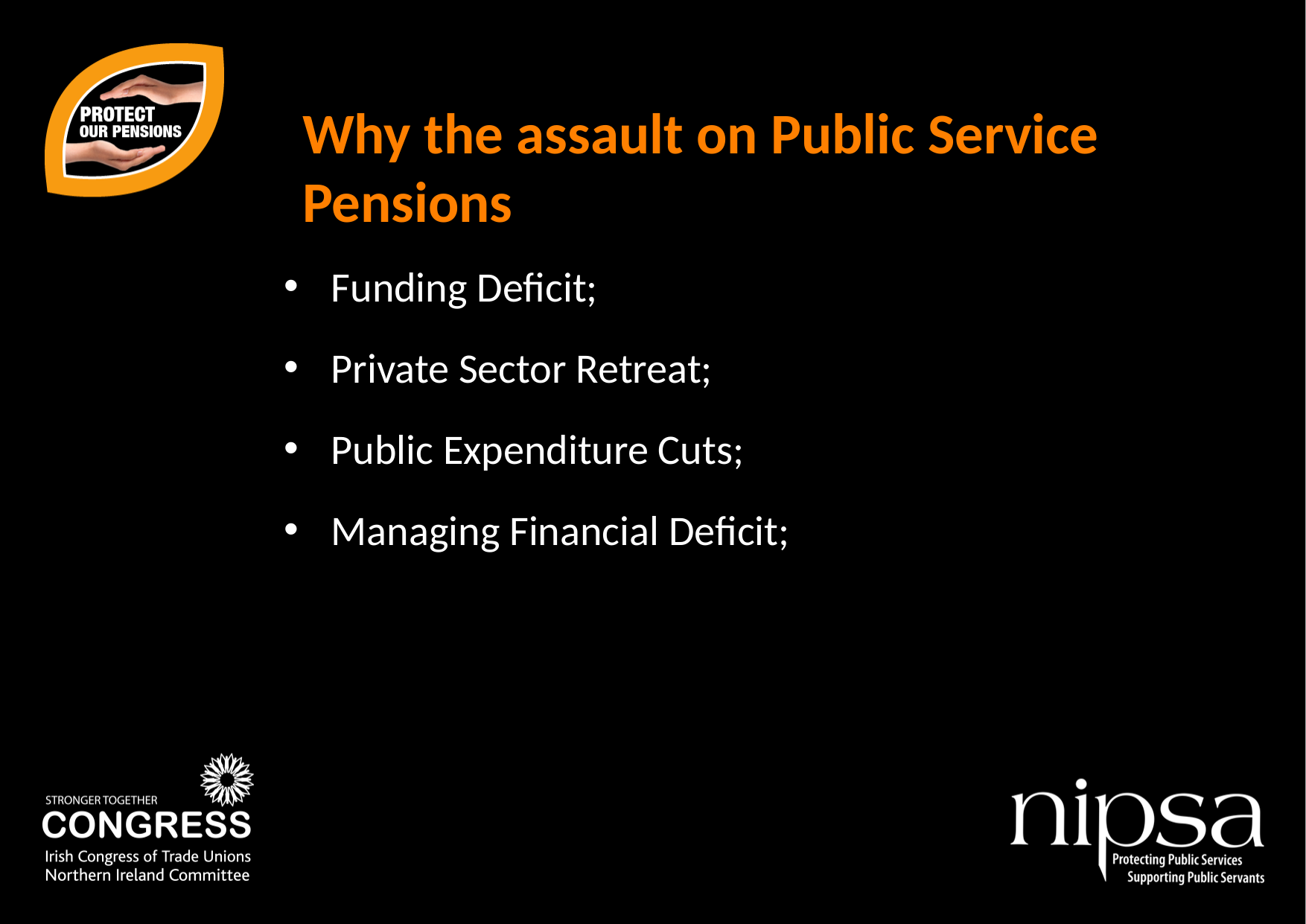

Why the assault on Public Service Pensions
Funding Deficit;
Private Sector Retreat;
Public Expenditure Cuts;
Managing Financial Deficit;